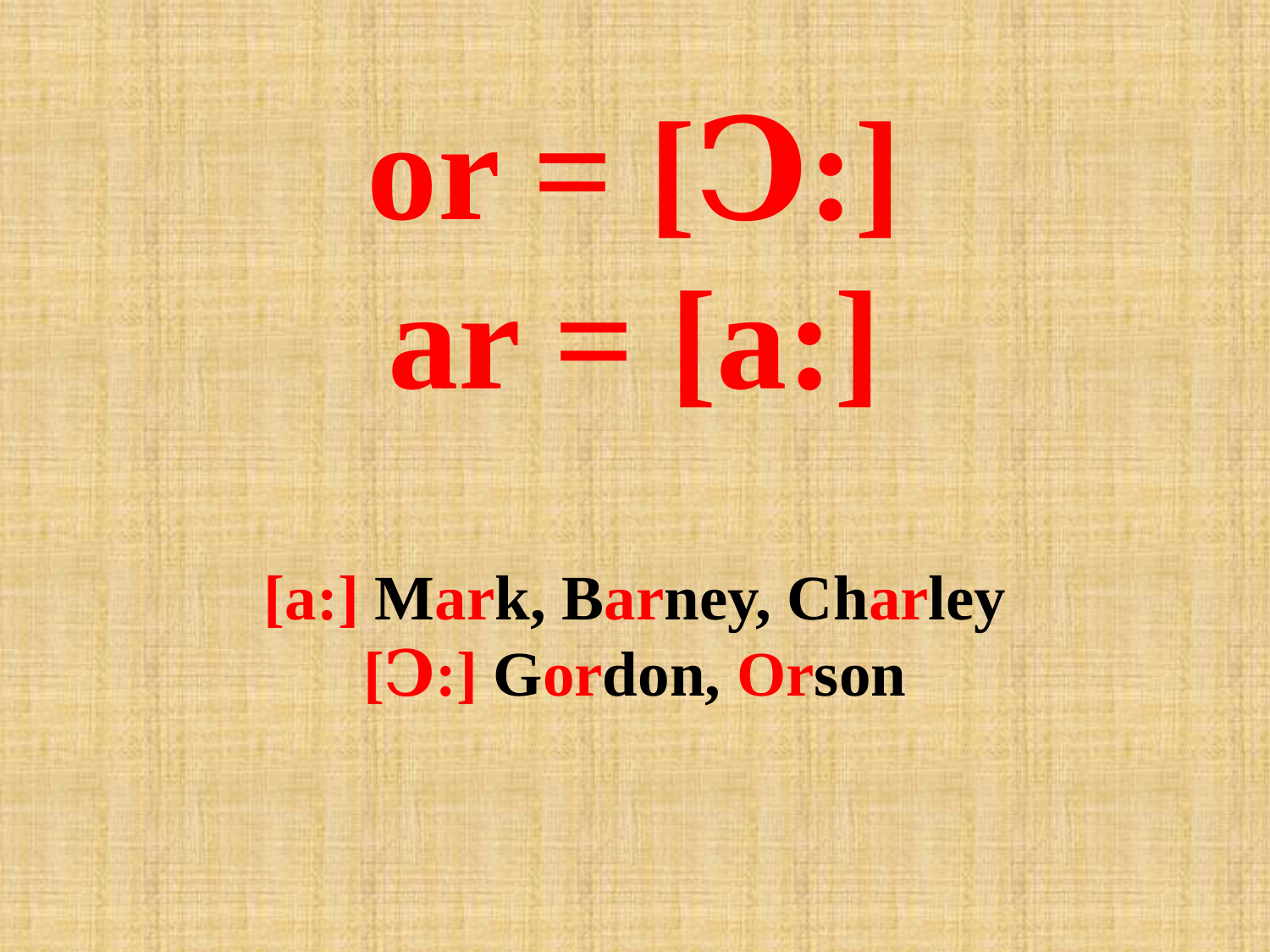

# or = [Ↄ:] ar = [a:] [a:] Mark, Barney, Charley [Ↄ:] Gordon, Orson